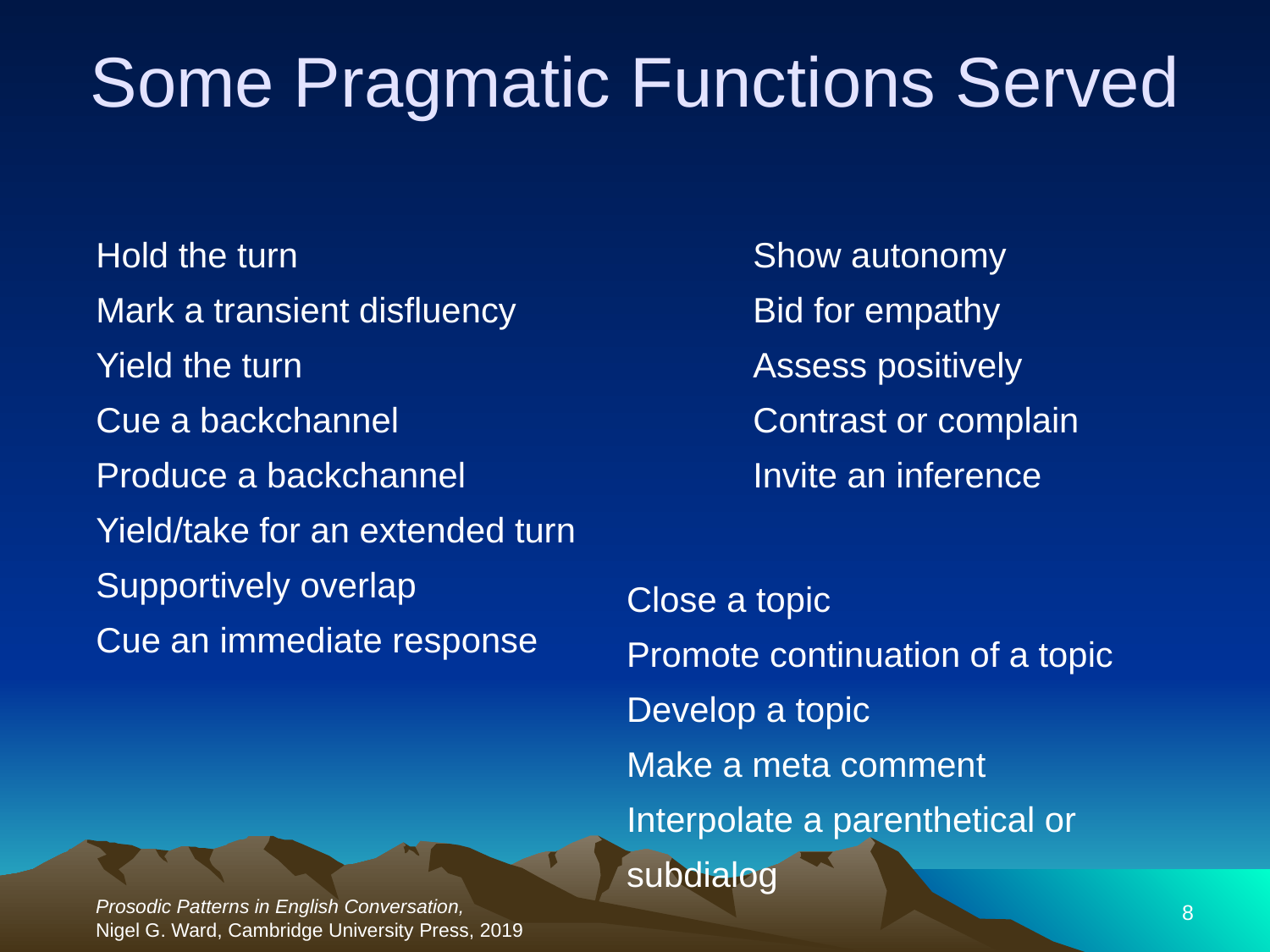

# Some Pragmatic Functions Served
Hold the turn
Mark a transient disfluency
Yield the turn
Cue a backchannel
Produce a backchannel
Yield/take for an extended turn
Supportively overlap
Cue an immediate response

Show autonomy
Bid for empathy
Assess positively
Contrast or complain
Invite an inference
Close a topic
Promote continuation of a topic
Develop a topic
Make a meta comment
Interpolate a parenthetical or subdialog
8
Prosodic Patterns in English Conversation,
Nigel G. Ward, Cambridge University Press, 2019